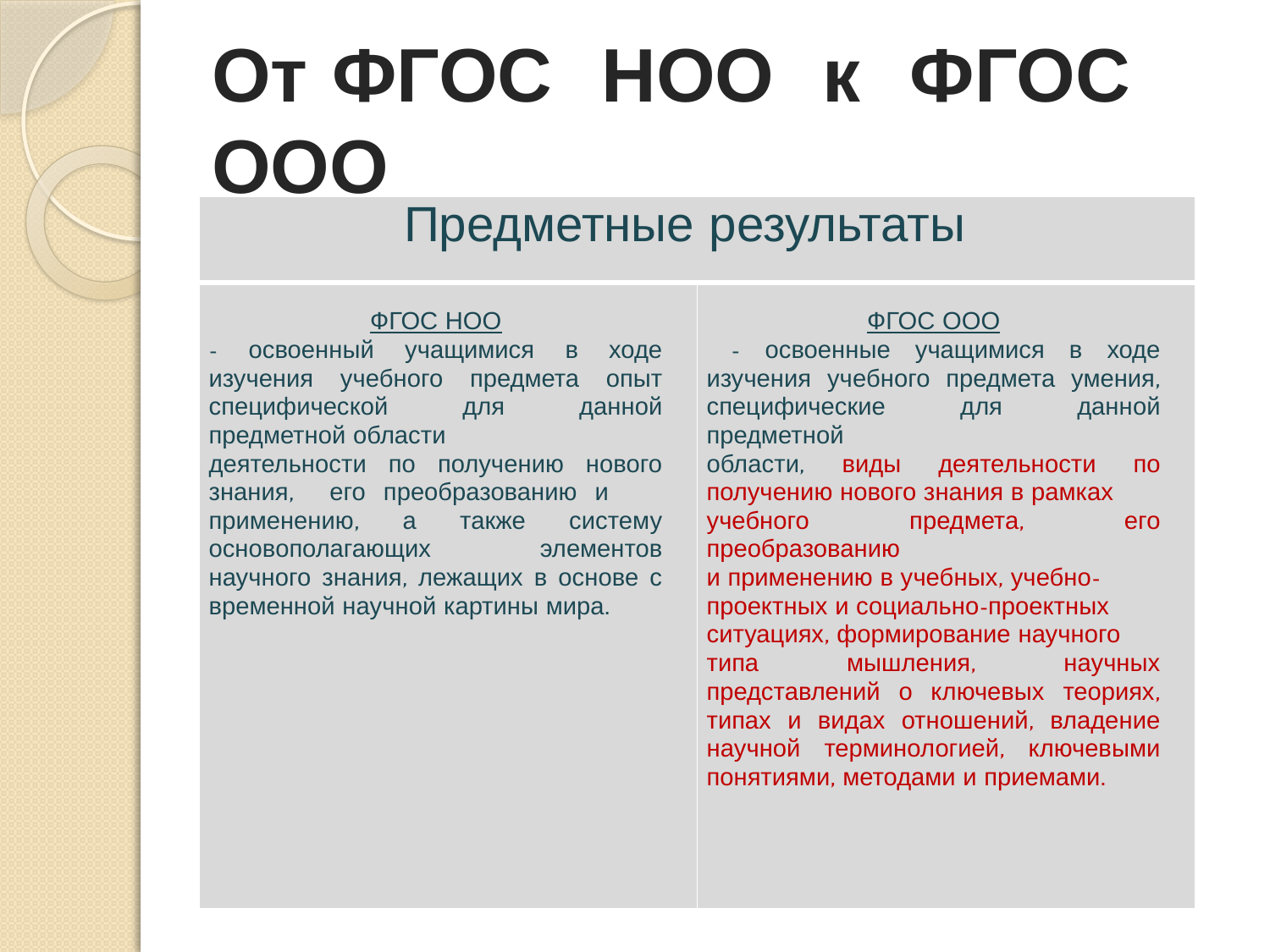

# От ФГОС  НОО  к  ФГОС  ООО
| Предметные результаты |  |
| --- | --- |
| ФГОС НОО - освоенный учащимися в ходе изучения учебного предмета опыт специфической для данной предметной области деятельности по получению нового знания, его преобразованию и применению, а также систему основополагающих элементов научного знания, лежащих в основе с временной научной картины мира. | ФГОС ООО - освоенные учащимися в ходе изучения учебного предмета умения, специфические для данной предметной области, виды деятельности по получению нового знания в рамках учебного предмета, его преобразованию и применению в учебных, учебно- проектных и социально-проектных ситуациях, формирование научного типа мышления, научных представлений о ключевых теориях, типах и видах отношений, владение научной терминологией, ключевыми понятиями, методами и приемами. |